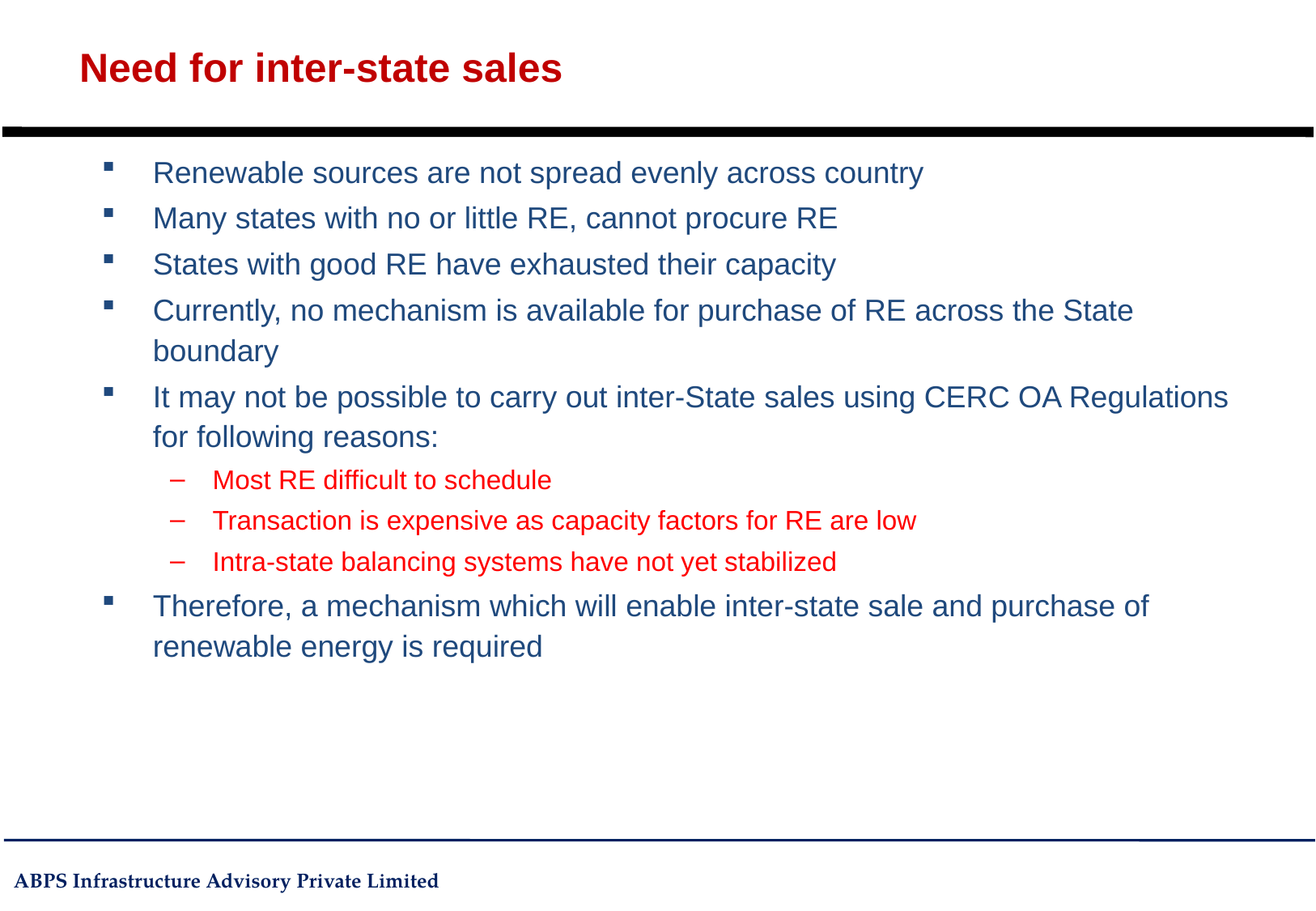

# Need for inter-state sales
Renewable sources are not spread evenly across country
Many states with no or little RE, cannot procure RE
States with good RE have exhausted their capacity
Currently, no mechanism is available for purchase of RE across the State boundary
It may not be possible to carry out inter-State sales using CERC OA Regulations for following reasons:
Most RE difficult to schedule
Transaction is expensive as capacity factors for RE are low
Intra-state balancing systems have not yet stabilized
Therefore, a mechanism which will enable inter-state sale and purchase of renewable energy is required